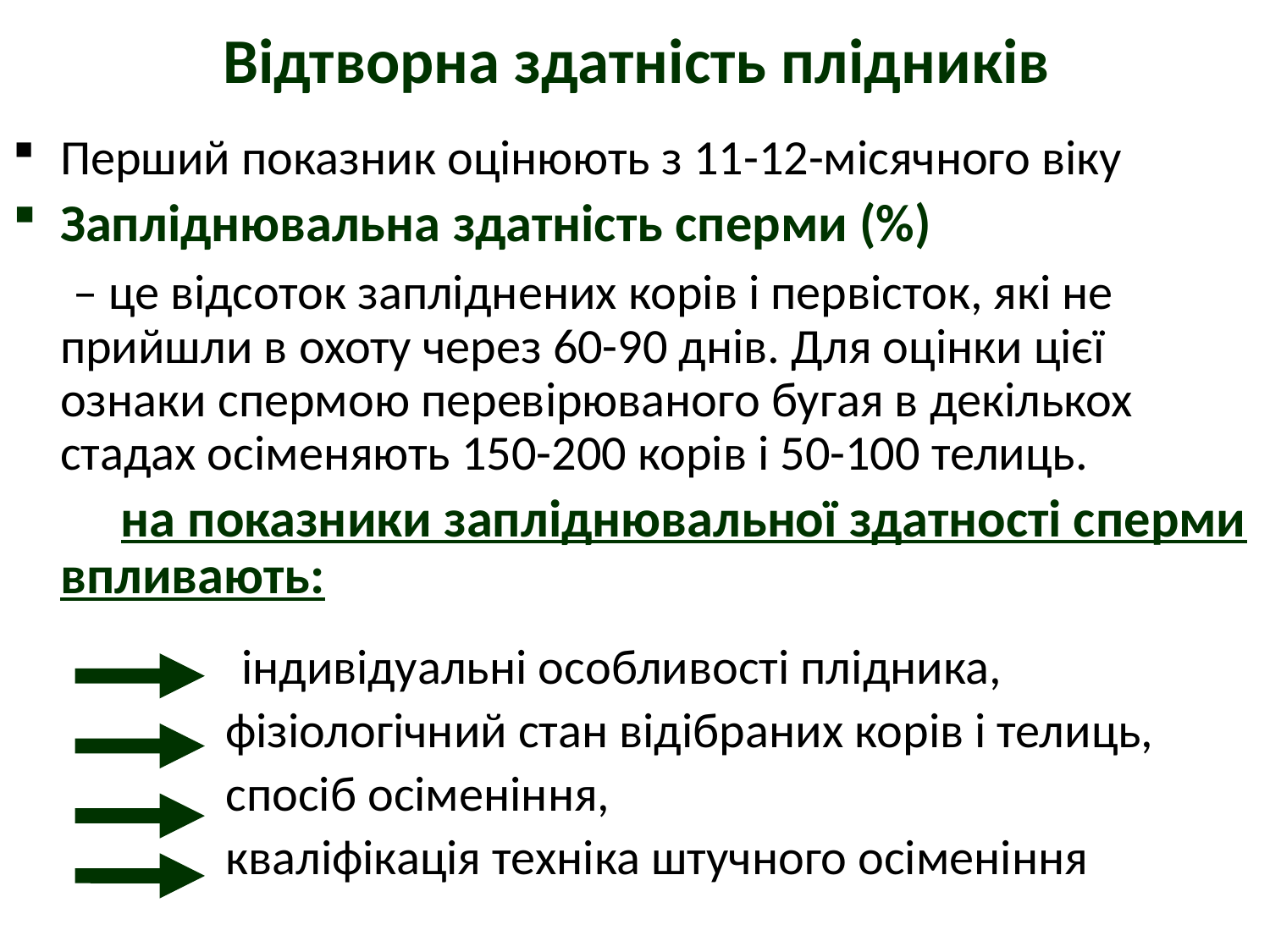

Відтворна здатність плідників
Перший показник оцінюють з 11-12-місячного віку
Запліднювальна здатність сперми (%)
     – це відсоток запліднених корів і первісток, які не прийшли в охоту через 60-90 днів. Для оцінки цієї ознаки спермою перевірюваного бугая в декількох стадах осіменяють 150-200 корів і 50-100 телиць.
         на показники запліднювальної здатності сперми впливають:

                   індивідуальні особливості плідника,
                   фізіологічний стан відібраних корів і телиць,
                   спосіб осіменіння,
                   кваліфікація техніка штучного осіменіння